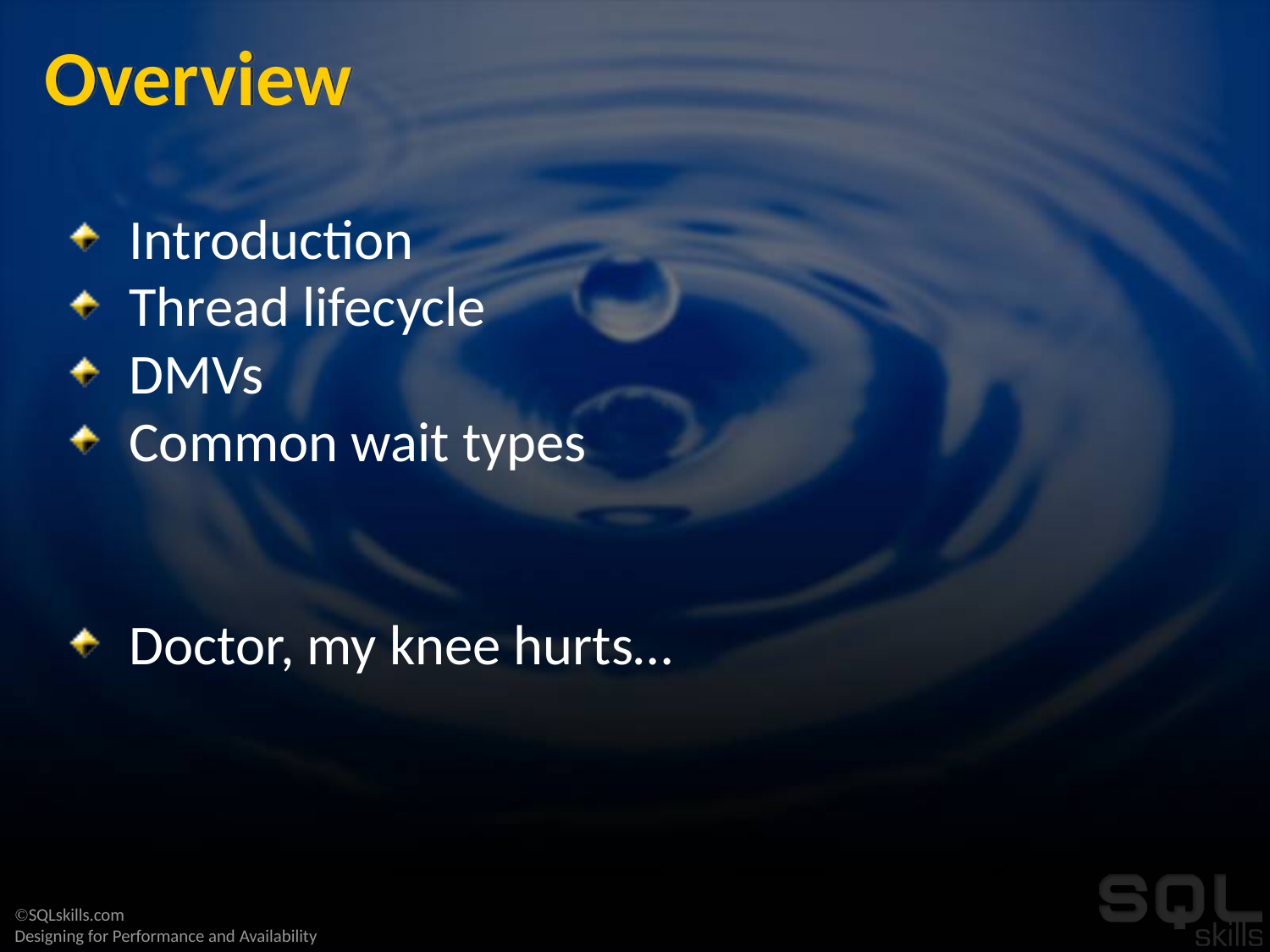

# Overview
Introduction
Thread lifecycle
DMVs
Common wait types

Doctor, my knee hurts…